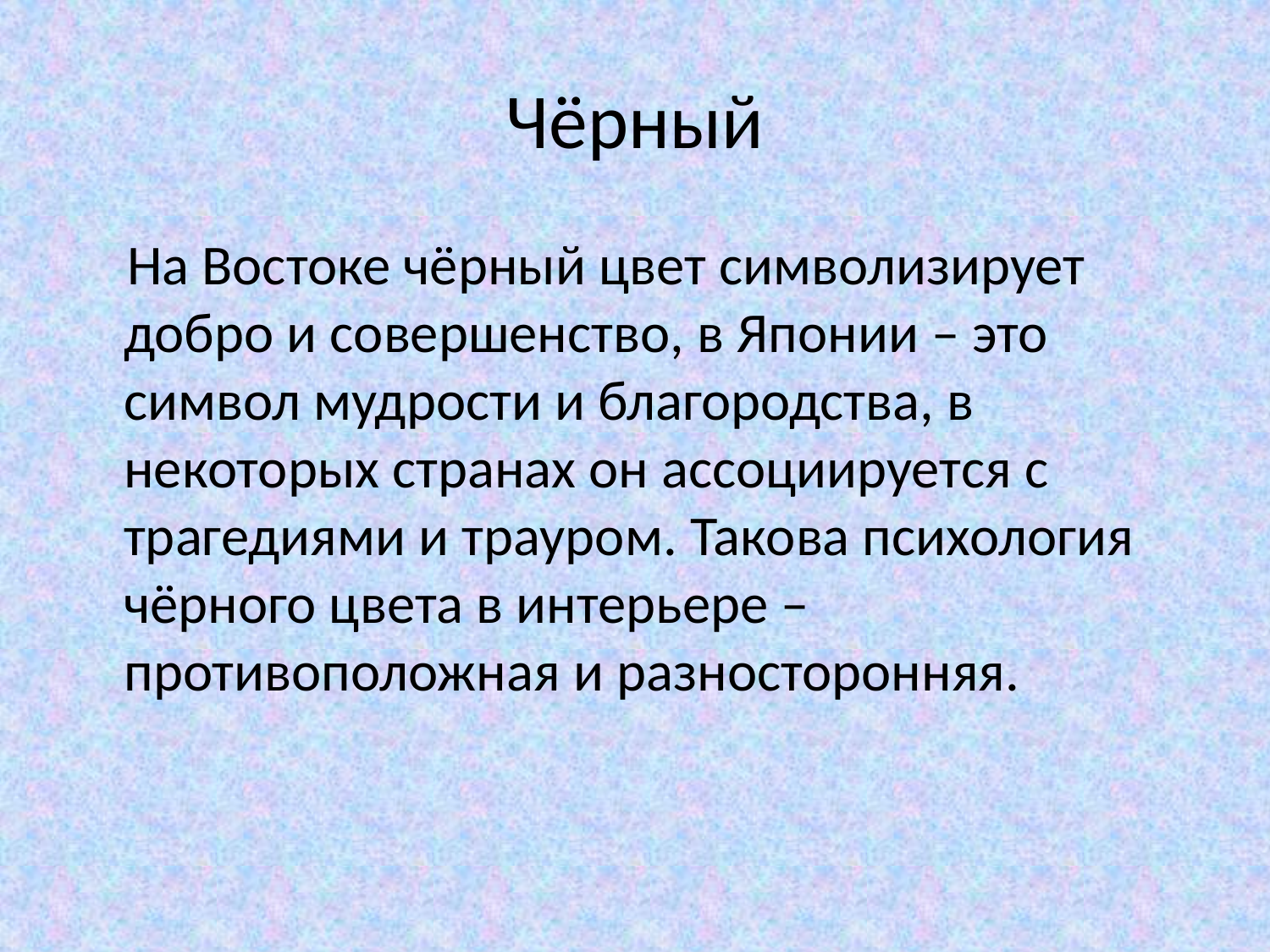

# Чёрный
    На Востоке чёрный цвет символизирует добро и совершенство, в Японии – это символ мудрости и благородства, в некоторых странах он ассоциируется с трагедиями и трауром. Такова психология чёрного цвета в интерьере – противоположная и разносторонняя.